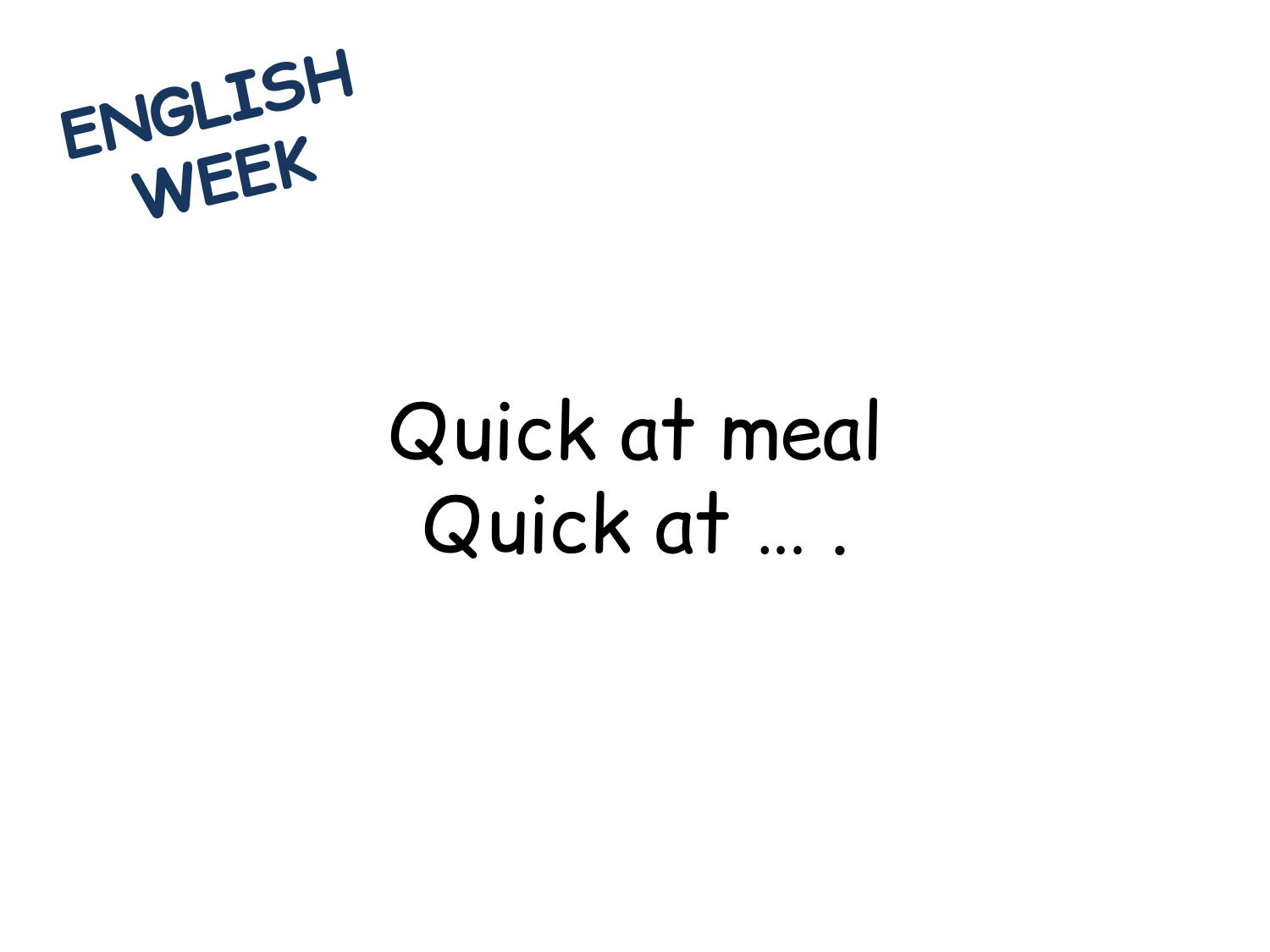

#
English week
Quick at meal
Quick at … .